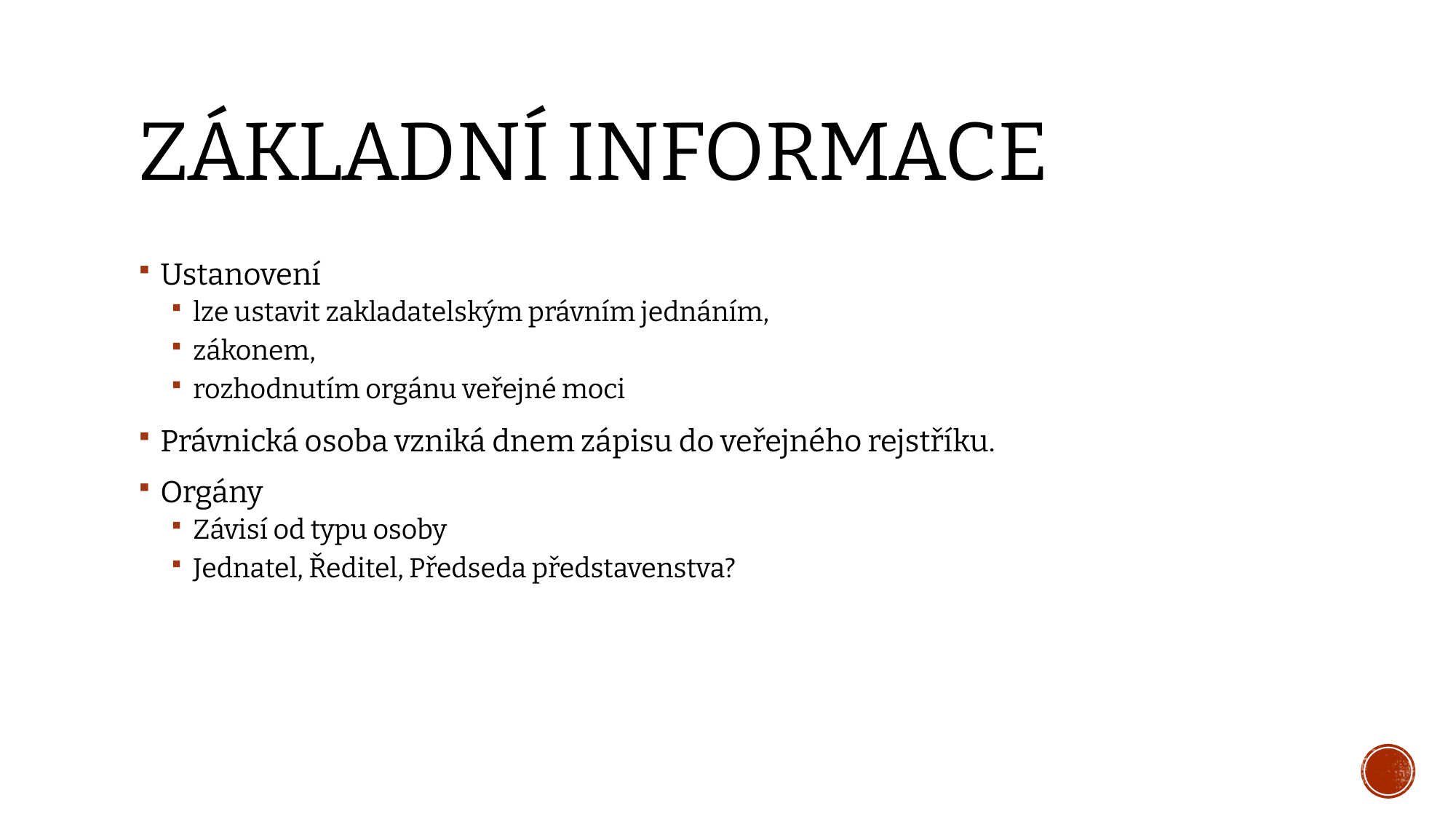

# Základní informace
Ustanovení
lze ustavit zakladatelským právním jednáním,
zákonem,
rozhodnutím orgánu veřejné moci
Právnická osoba vzniká dnem zápisu do veřejného rejstříku.
Orgány
Závisí od typu osoby
Jednatel, Ředitel, Předseda představenstva?